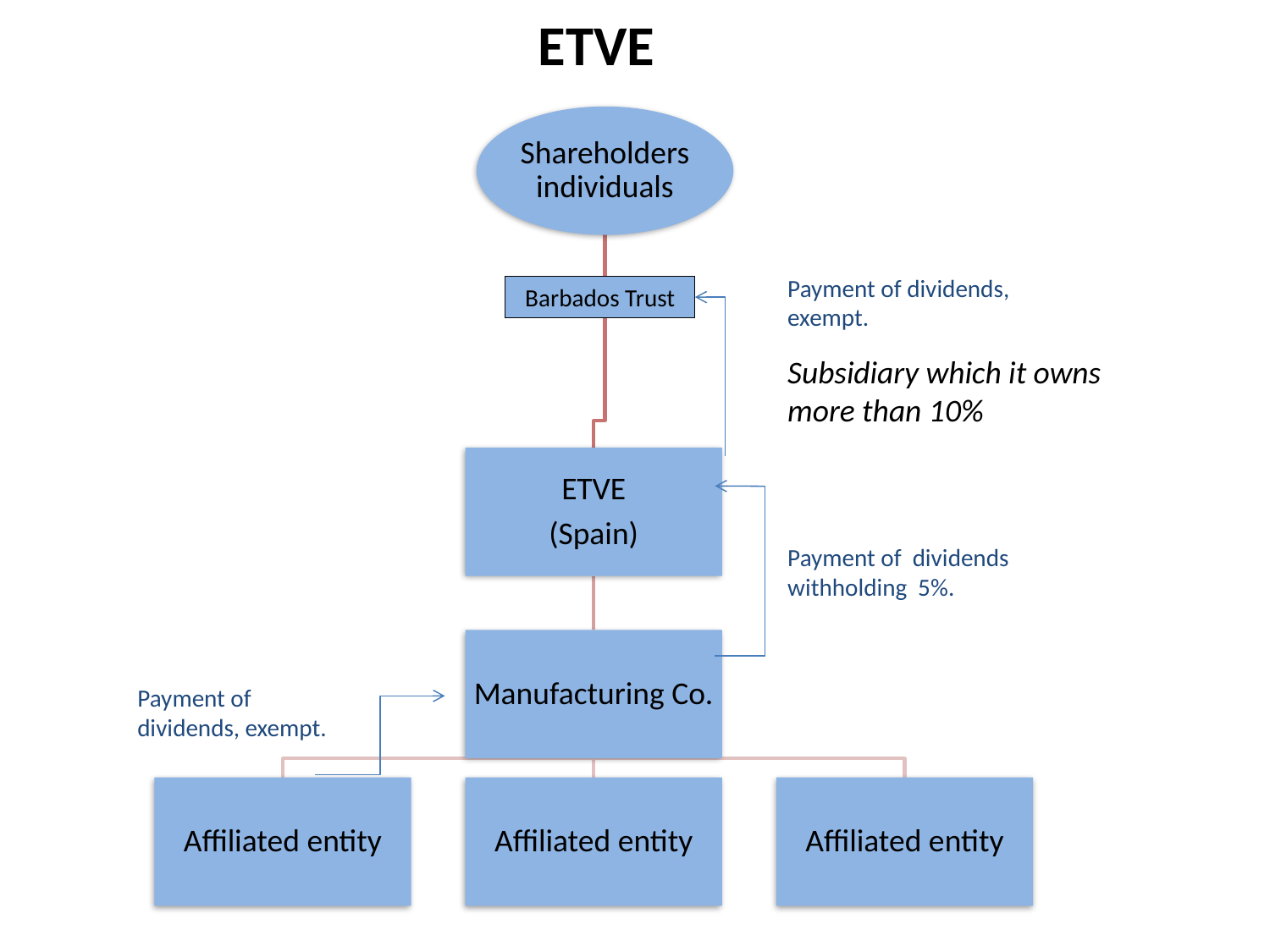

# ETVE
Shareholders individuals
ETVE
(Spain)
Manufacturing Co.
Affiliated entity
Affiliated entity
Affiliated entity

Payment of dividends, exempt.

Barbados Trust
Subsidiary which it owns more than 10%
Payment of  dividends withholding  5%.
Payment of dividends, exempt.